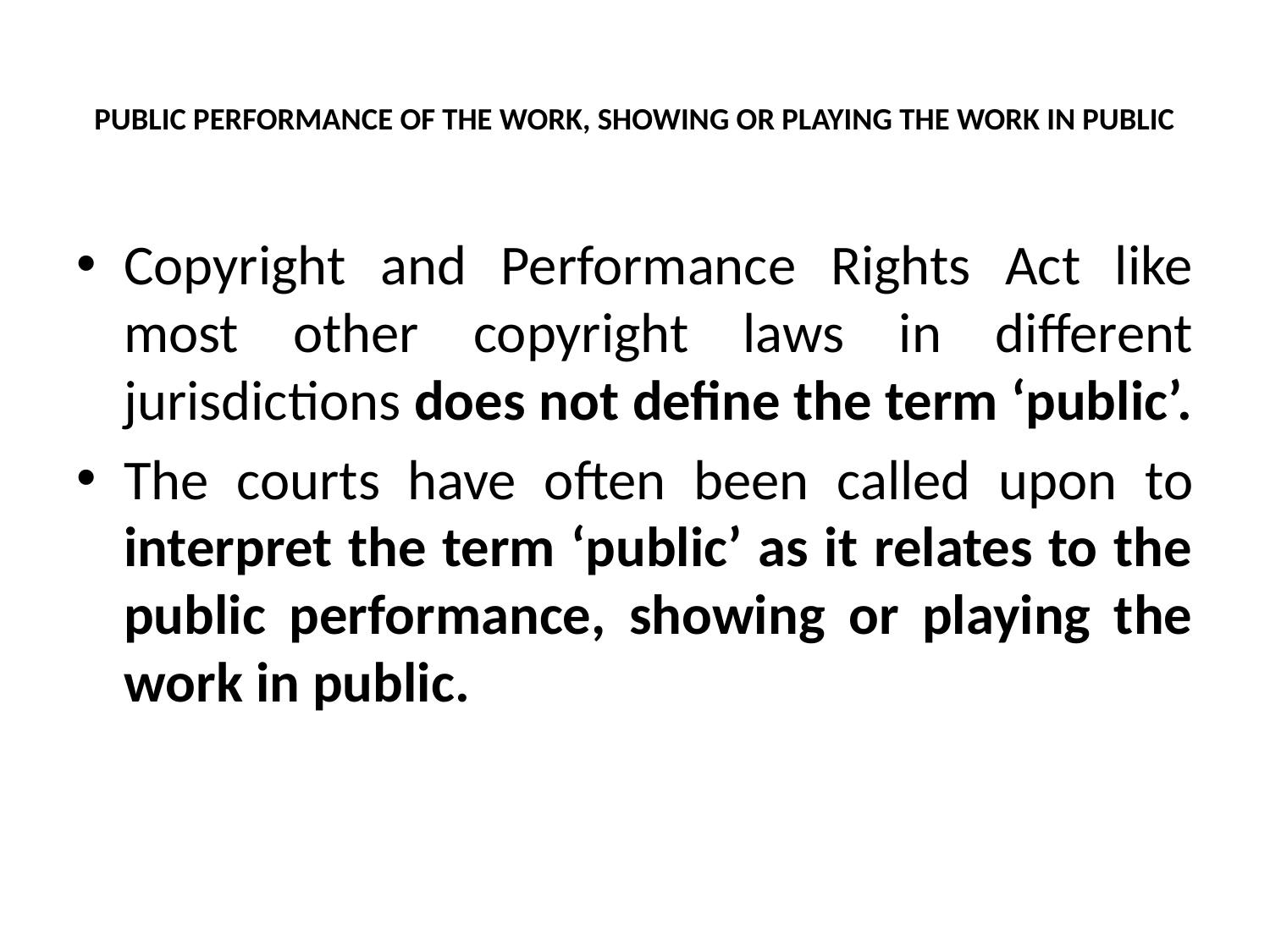

# PUBLIC PERFORMANCE OF THE WORK, SHOWING OR PLAYING THE WORK IN PUBLIC
Copyright and Performance Rights Act like most other copyright laws in different jurisdictions does not define the term ‘public’.
The courts have often been called upon to interpret the term ‘public’ as it relates to the public performance, showing or playing the work in public.